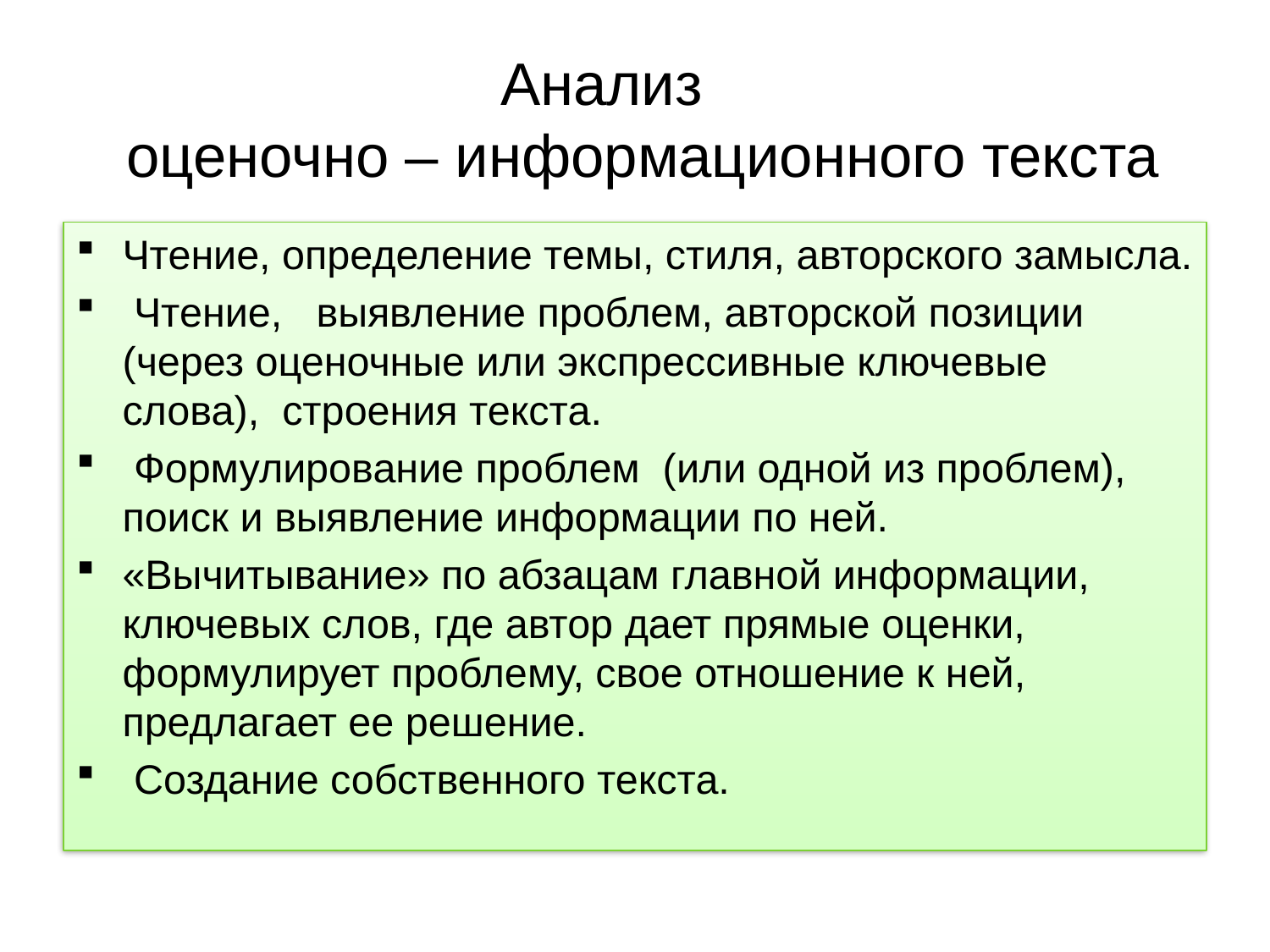

# Анализ оценочно – информационного текста
Чтение, определение темы, стиля, авторского замысла.
 Чтение,   выявление проблем, авторской позиции (через оценочные или экспрессивные ключевые слова),  строения текста.
 Формулирование проблем  (или одной из проблем), поиск и выявление информации по ней.
«Вычитывание» по абзацам главной информации,  ключевых слов, где автор дает прямые оценки, формулирует проблему, свое отношение к ней, предлагает ее решение.
 Создание собственного текста.